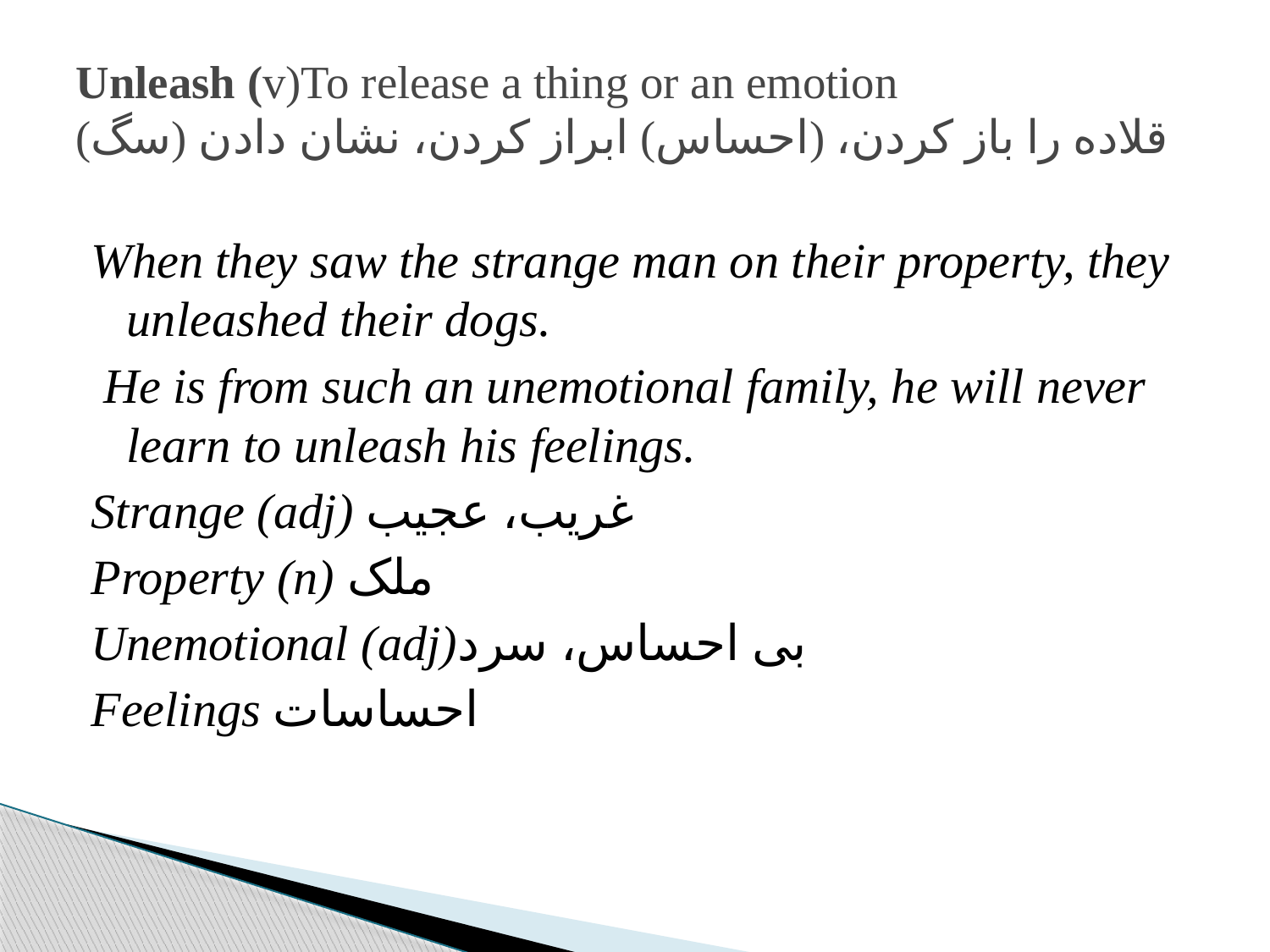

# Unleash (v)To release a thing or an emotion (سگ) قلاده را باز کردن، (احساس) ابراز کردن، نشان دادن
When they saw the strange man on their property, they unleashed their dogs.
 He is from such an unemotional family, he will never learn to unleash his feelings.
Strange (adj) غریب، عجیب
Property (n) ملک
Unemotional (adj)بی احساس، سرد
Feelings احساسات